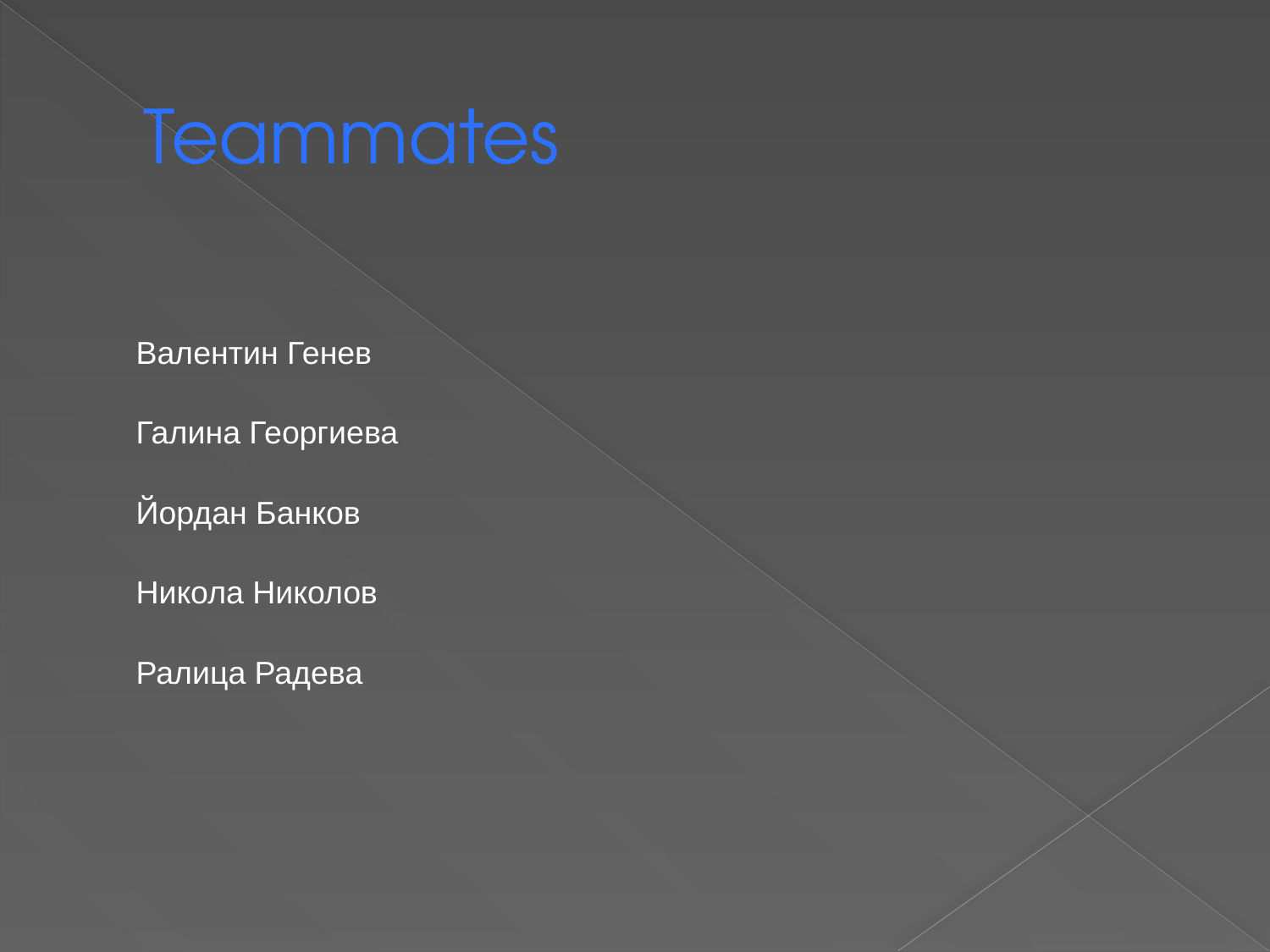

# Teammates
Валентин Генев
Галина Георгиева
Йордан Банков
Никола Николов
Ралица Радева